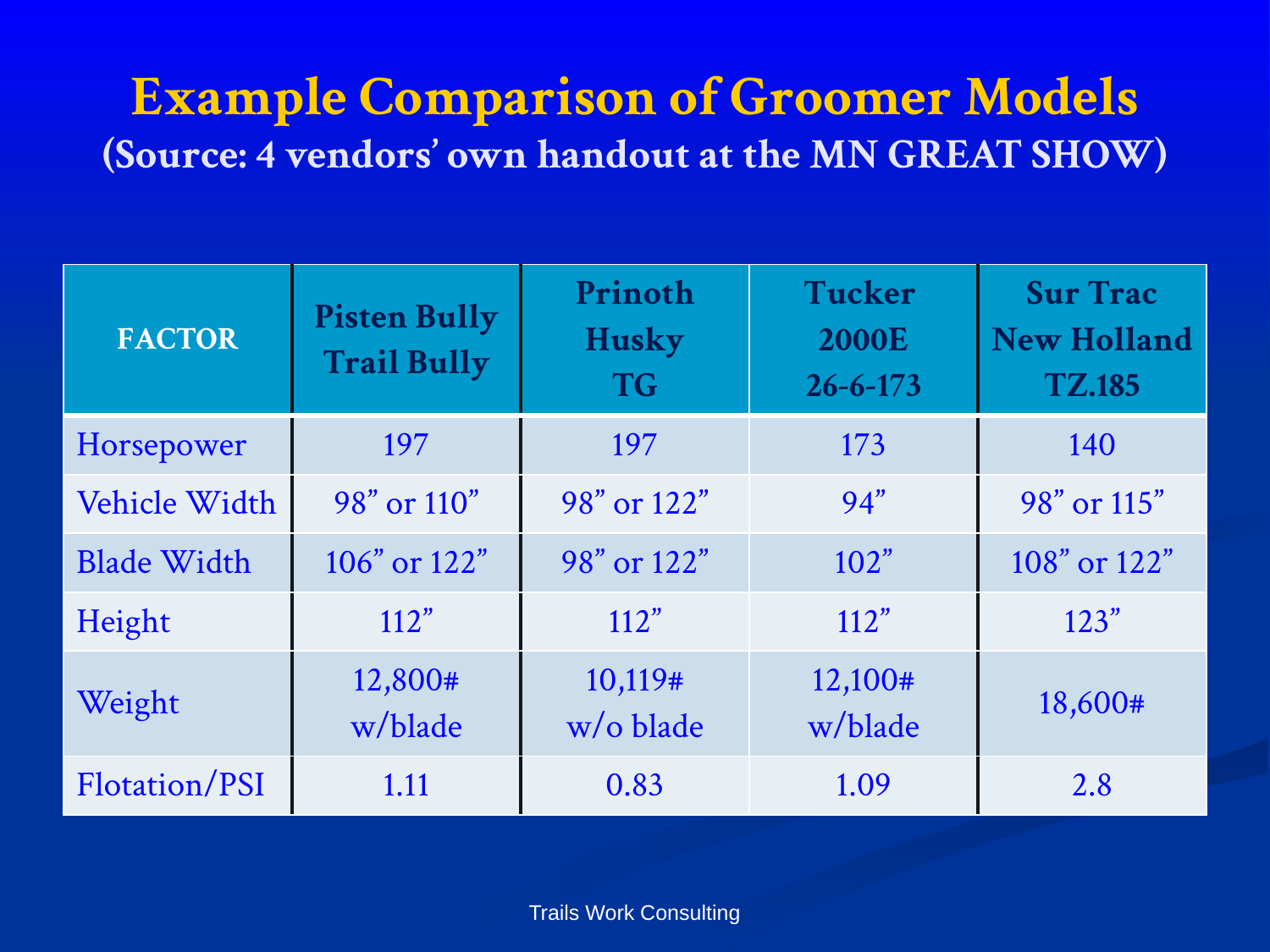

# Example Comparison of Groomer Models (Source: 4 vendors’ own handout at the MN GREAT SHOW)
| FACTOR | Pisten Bully Trail Bully | Prinoth Husky TG | Tucker 2000E 26-6-173 | Sur Trac New Holland TZ.185 |
| --- | --- | --- | --- | --- |
| Horsepower | 197 | 197 | 173 | 140 |
| Vehicle Width | 98” or 110” | 98” or 122” | 94” | 98” or 115” |
| Blade Width | 106” or 122” | 98” or 122” | 102” | 108” or 122” |
| Height | 112” | 112” | 112” | 123” |
| Weight | 12,800# w/blade | 10,119# w/o blade | 12,100# w/blade | 18,600# |
| Flotation/PSI | 1.11 | 0.83 | 1.09 | 2.8 |
Trails Work Consulting